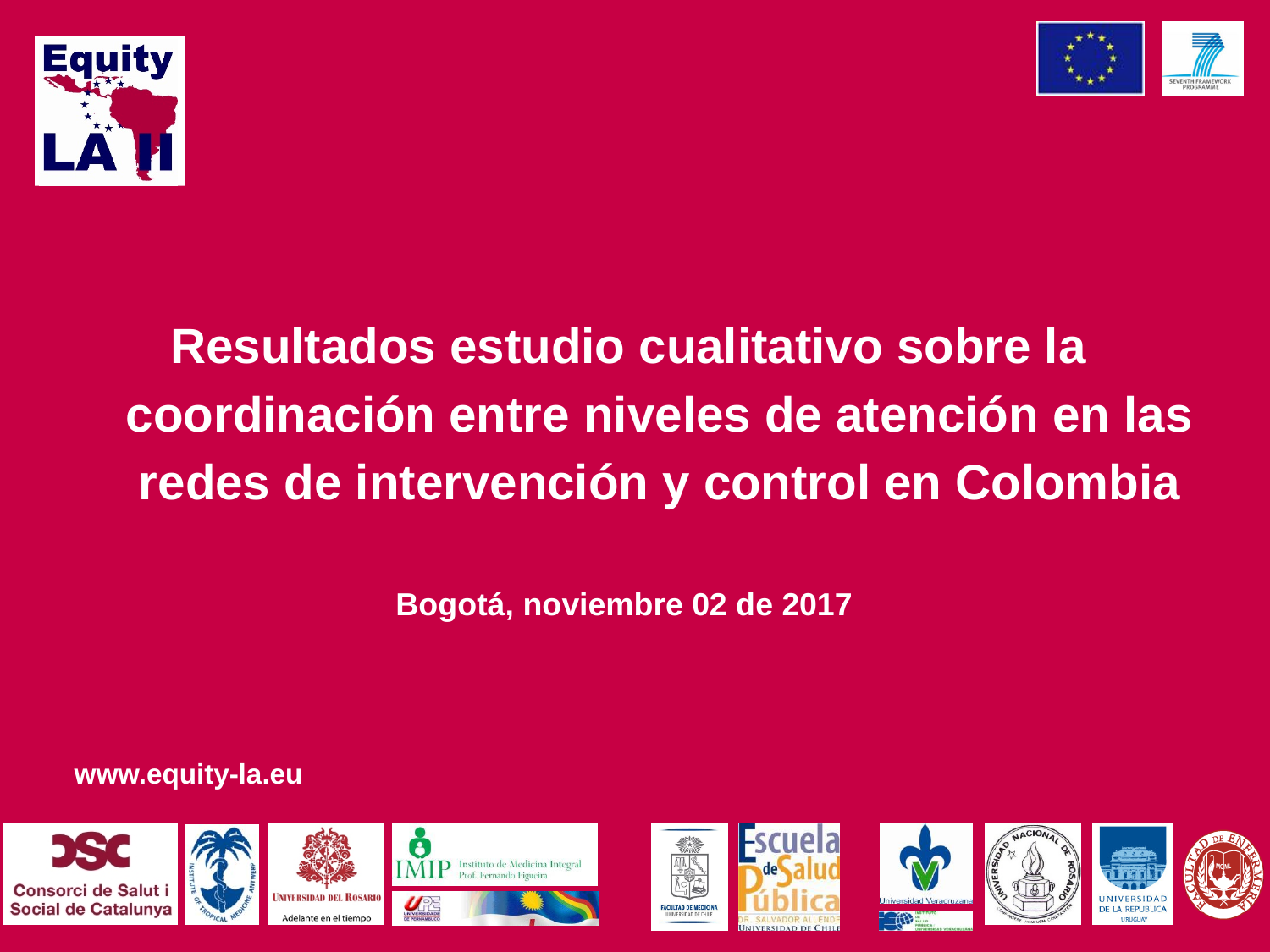

Resultados estudio cualitativo sobre la coordinación entre niveles de atención en las redes de intervención y control en Colombia

Bogotá, noviembre 02 de 2017